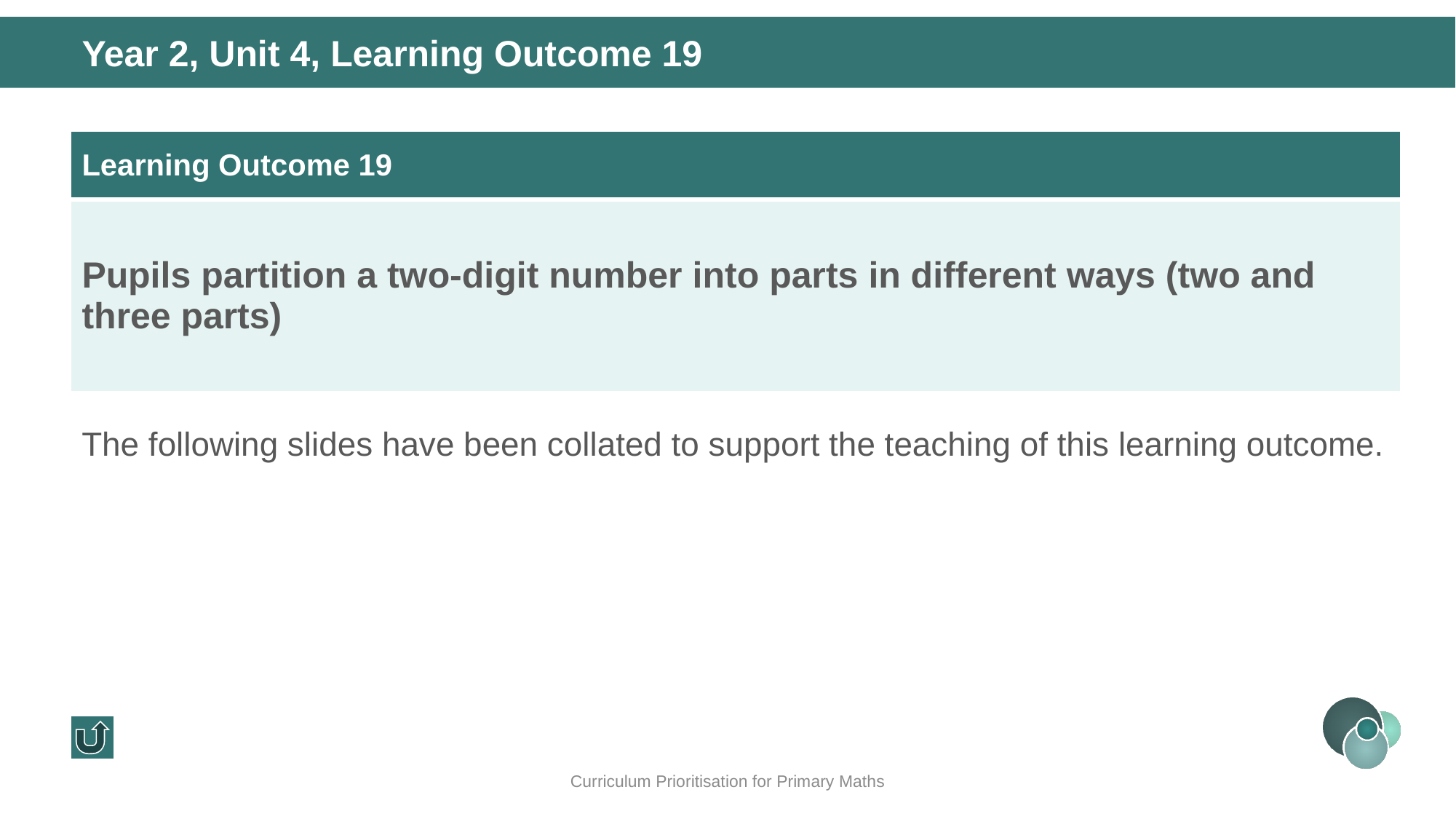

Year 2, Unit 4, Learning Outcome 19
| Learning Outcome 19 |
| --- |
| Pupils partition a two-digit number into parts in different ways (two and three parts) |
The following slides have been collated to support the teaching of this learning outcome.

Curriculum Prioritisation for Primary Maths